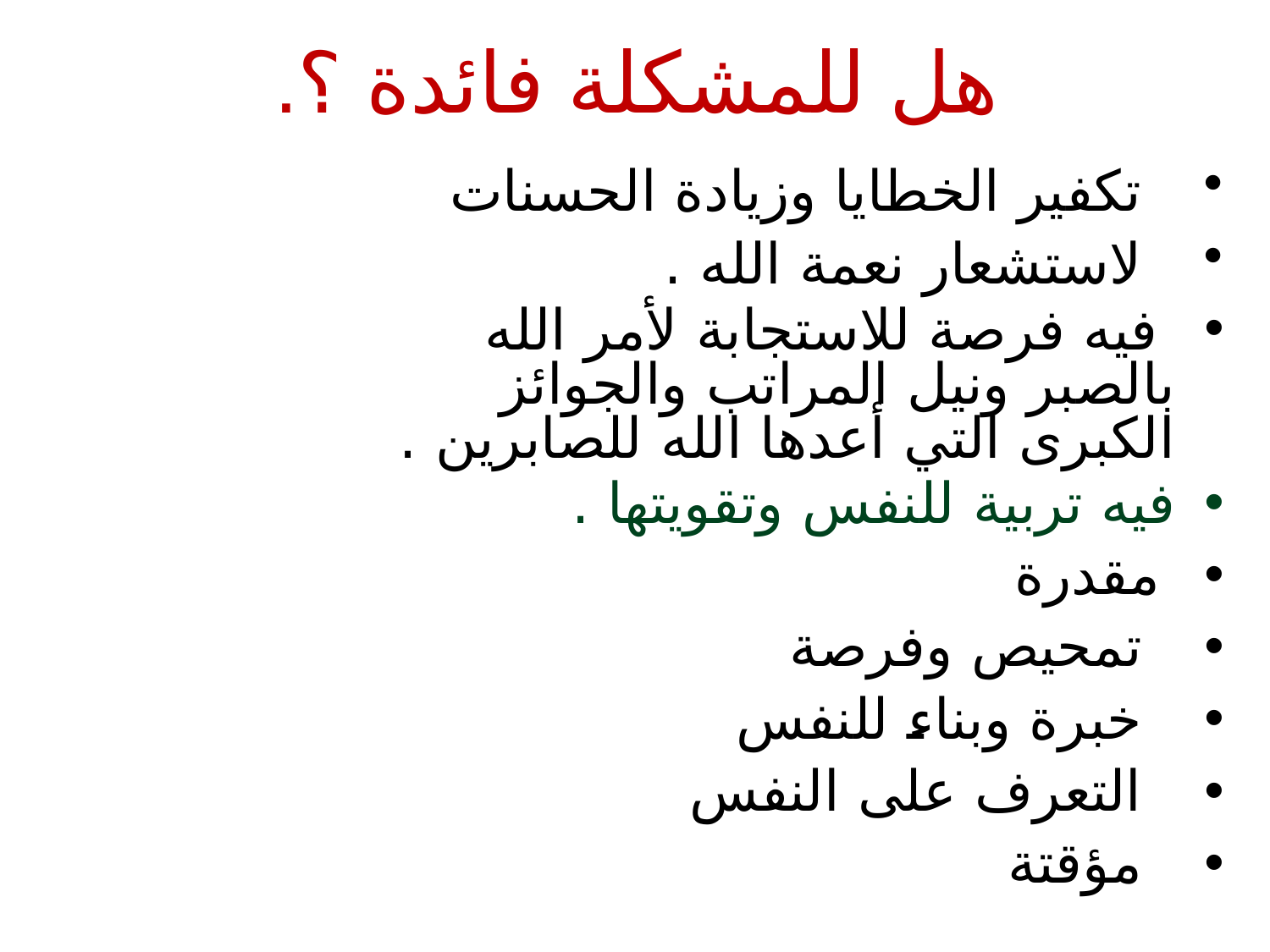

# هل للمشكلة فائدة ؟.
 تكفير الخطايا وزيادة الحسنات
 لاستشعار نعمة الله .
 فيه فرصة للاستجابة لأمر الله بالصبر ونيل المراتب والجوائز الكبرى التي أعدها الله للصابرين .
فيه تربية للنفس وتقويتها .
مقدرة
 تمحيص وفرصة
 خبرة وبناء للنفس
 التعرف على النفس
 مؤقتة